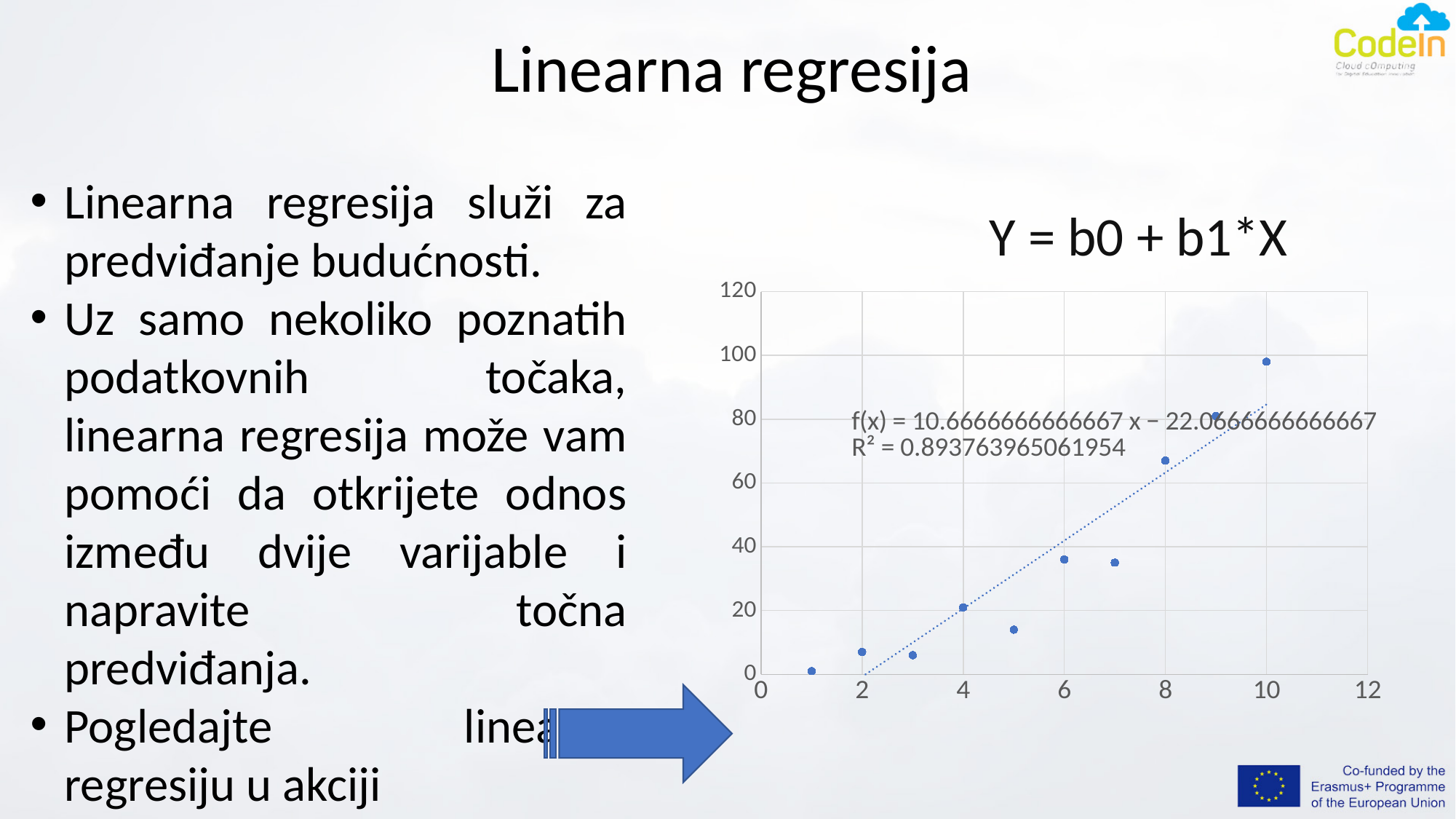

# Linearna regresija
Linearna regresija služi za predviđanje budućnosti.
Uz samo nekoliko poznatih podatkovnih točaka, linearna regresija može vam pomoći da otkrijete odnos između dvije varijable i napravite točna predviđanja.
Pogledajte linearnu regresiju u akciji
Y = b0 + b1*X

### Chart

| Category | Y |
|---|---|